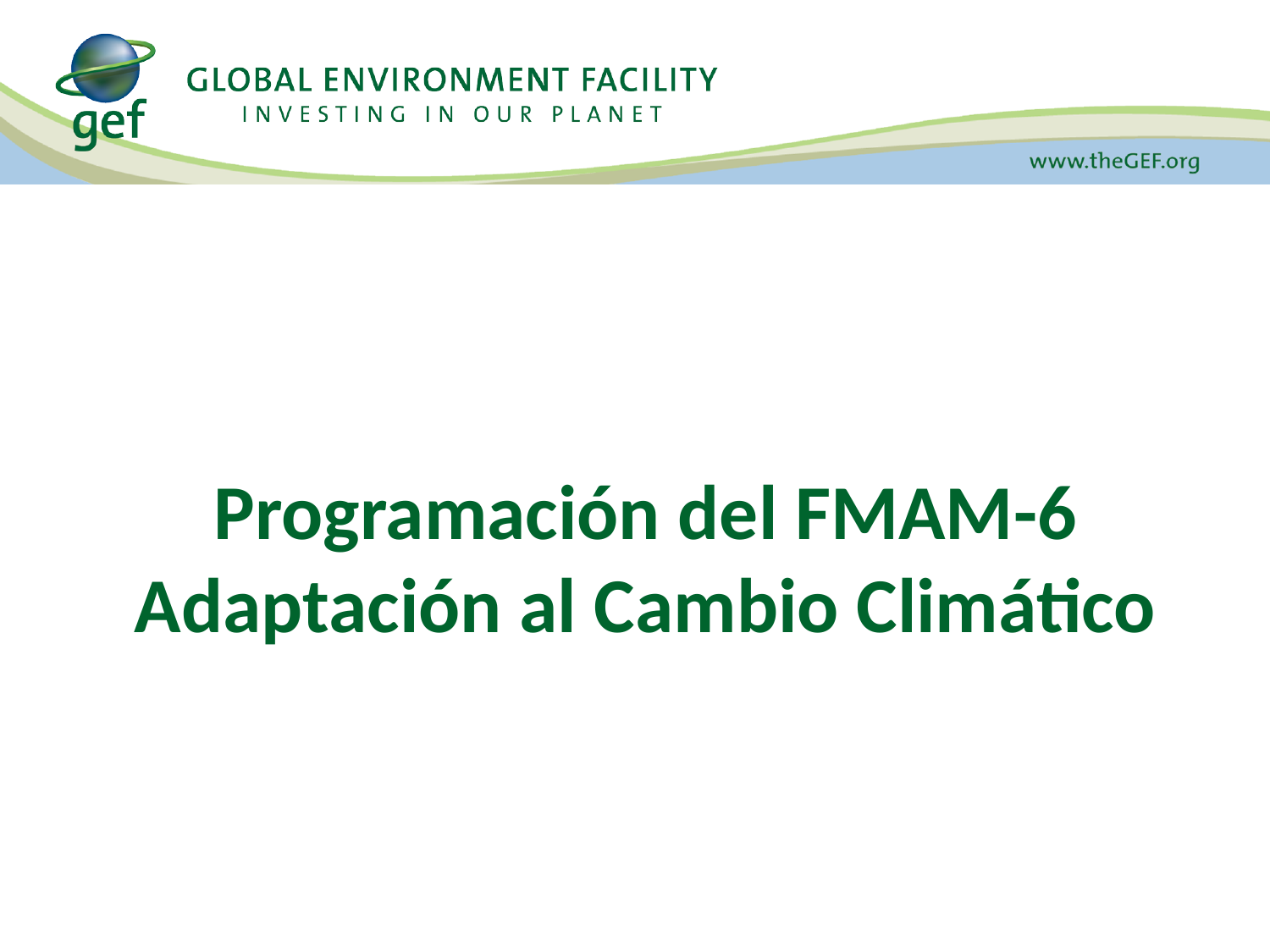

# Programación del FMAM-6 Adaptación al Cambio Climático